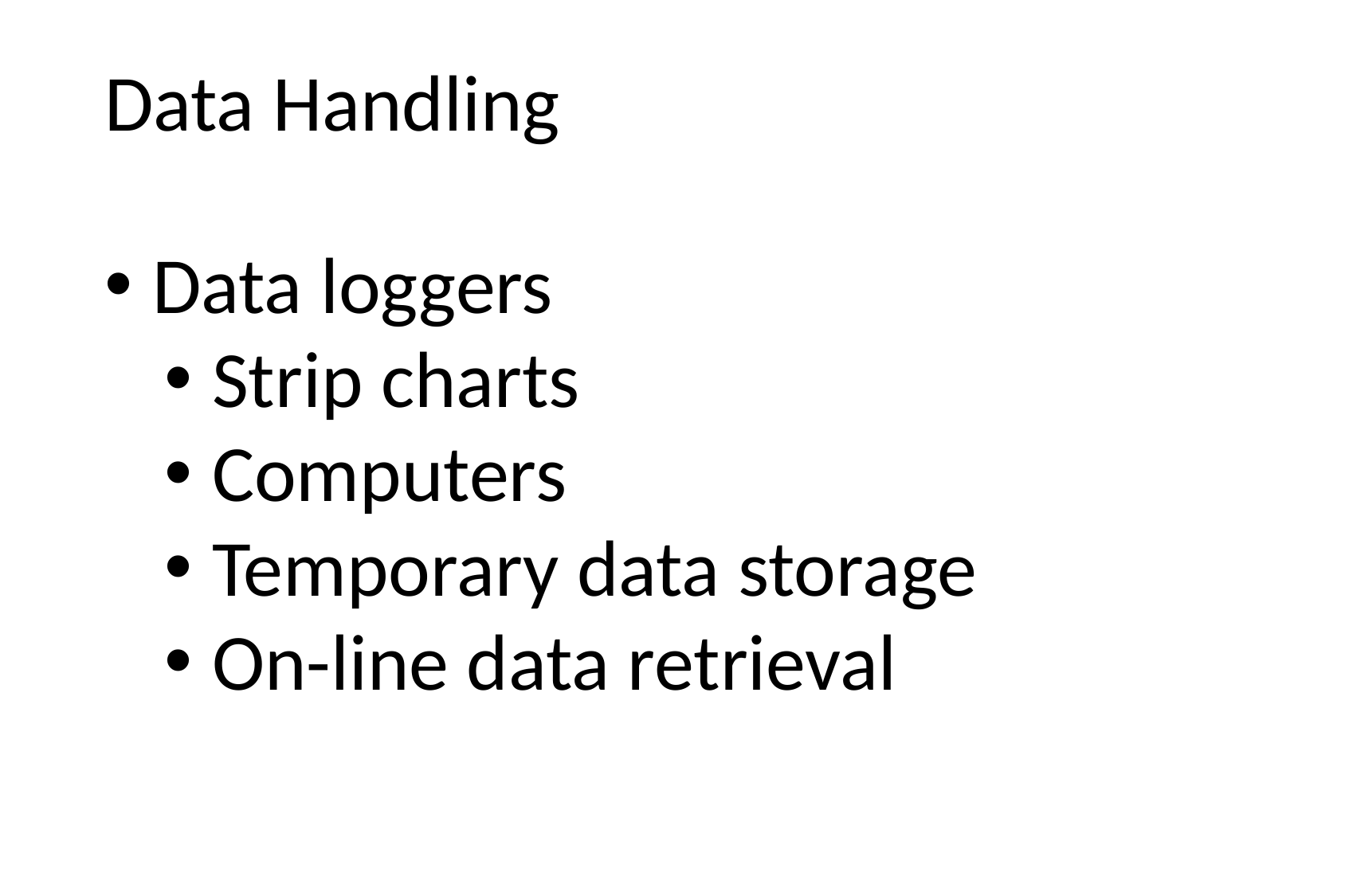

# Data Handling
 Data loggers
 Strip charts
 Computers
 Temporary data storage
 On-line data retrieval